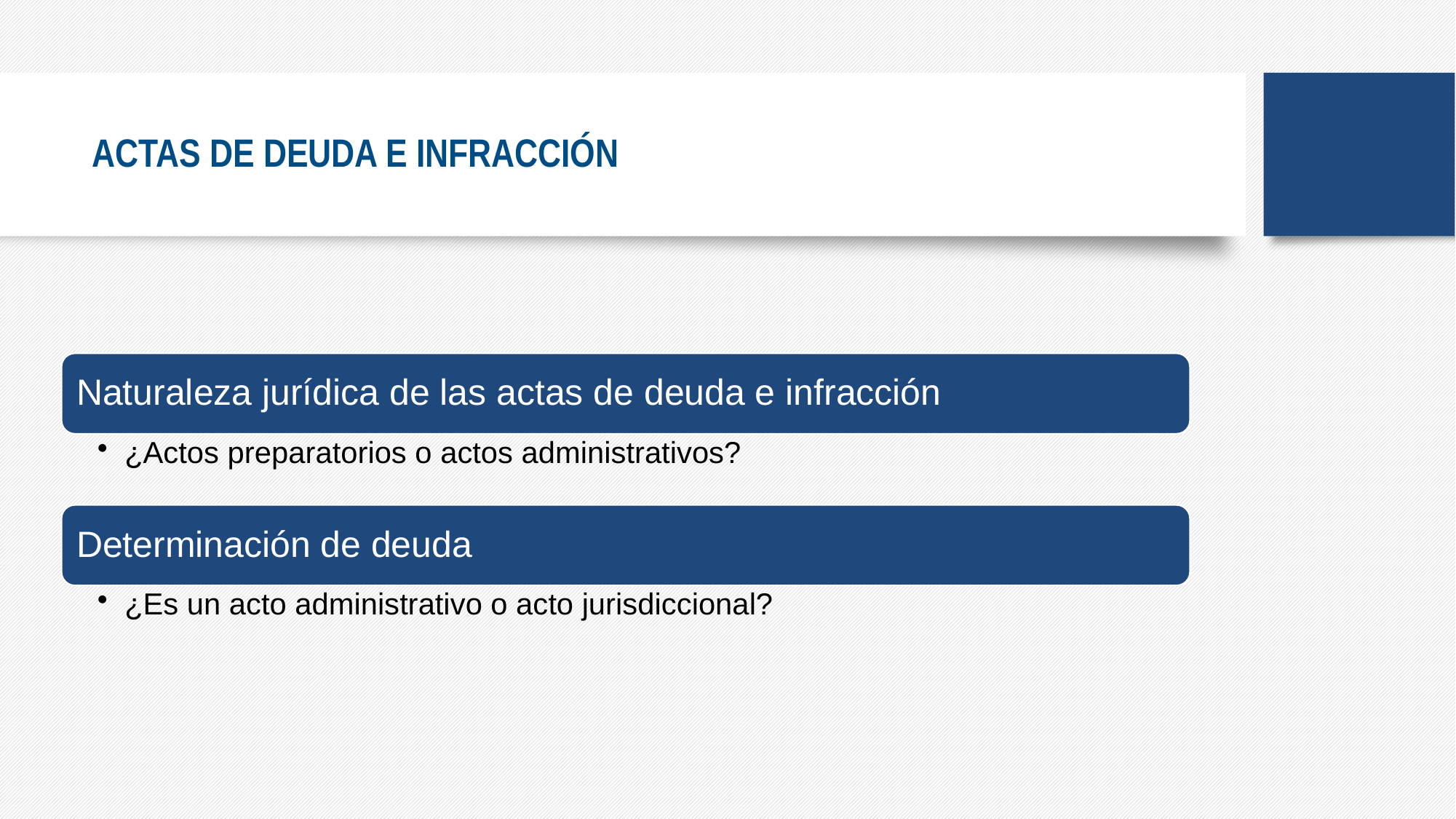

# ACTAS DE DEUDA E INFRACCIÓN
Naturaleza jurídica de las actas de deuda e infracción
¿Actos preparatorios o actos administrativos?
Determinación de deuda
¿Es un acto administrativo o acto jurisdiccional?